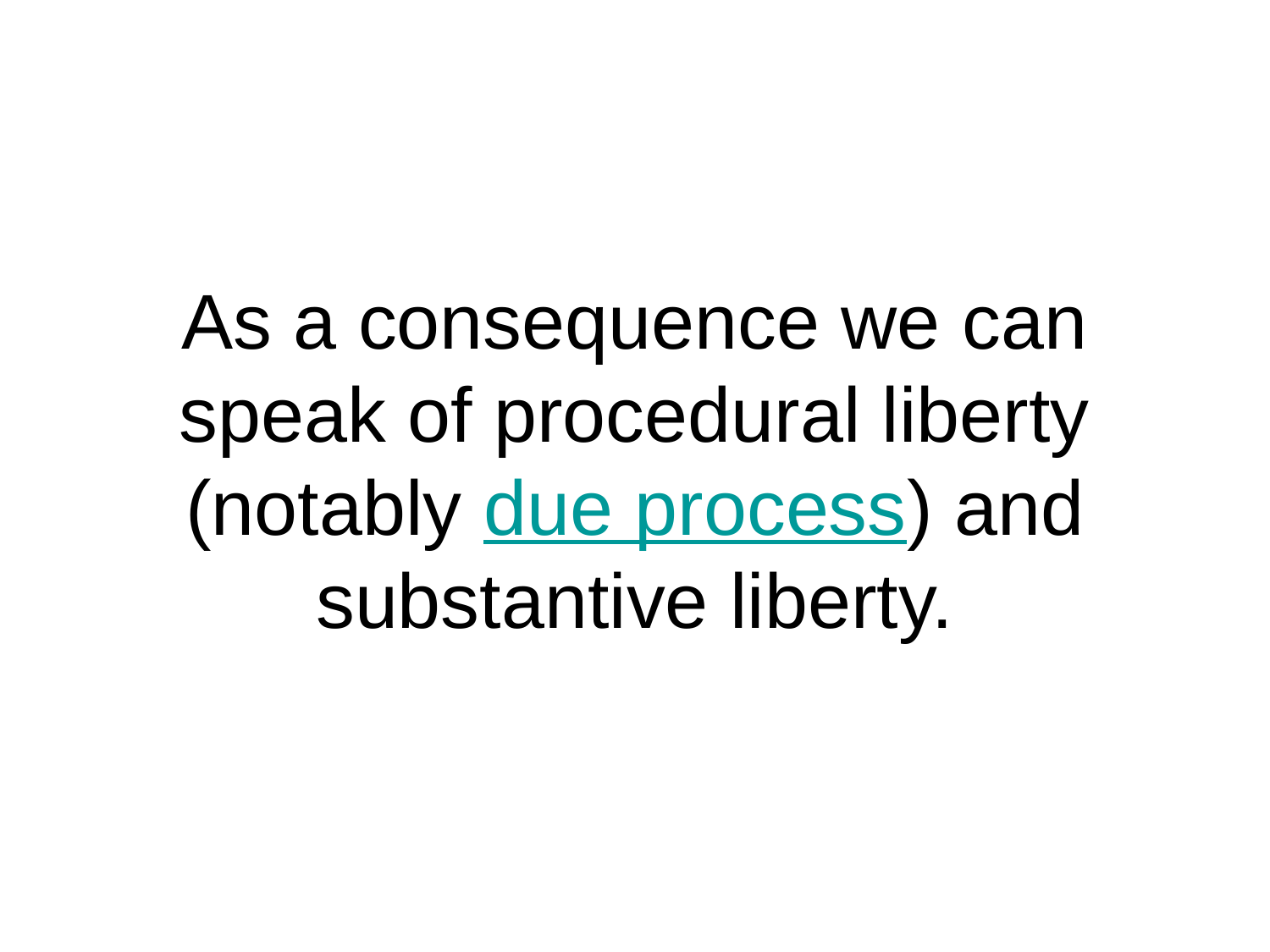

# As a consequence we can speak of procedural liberty (notably due process) and substantive liberty.